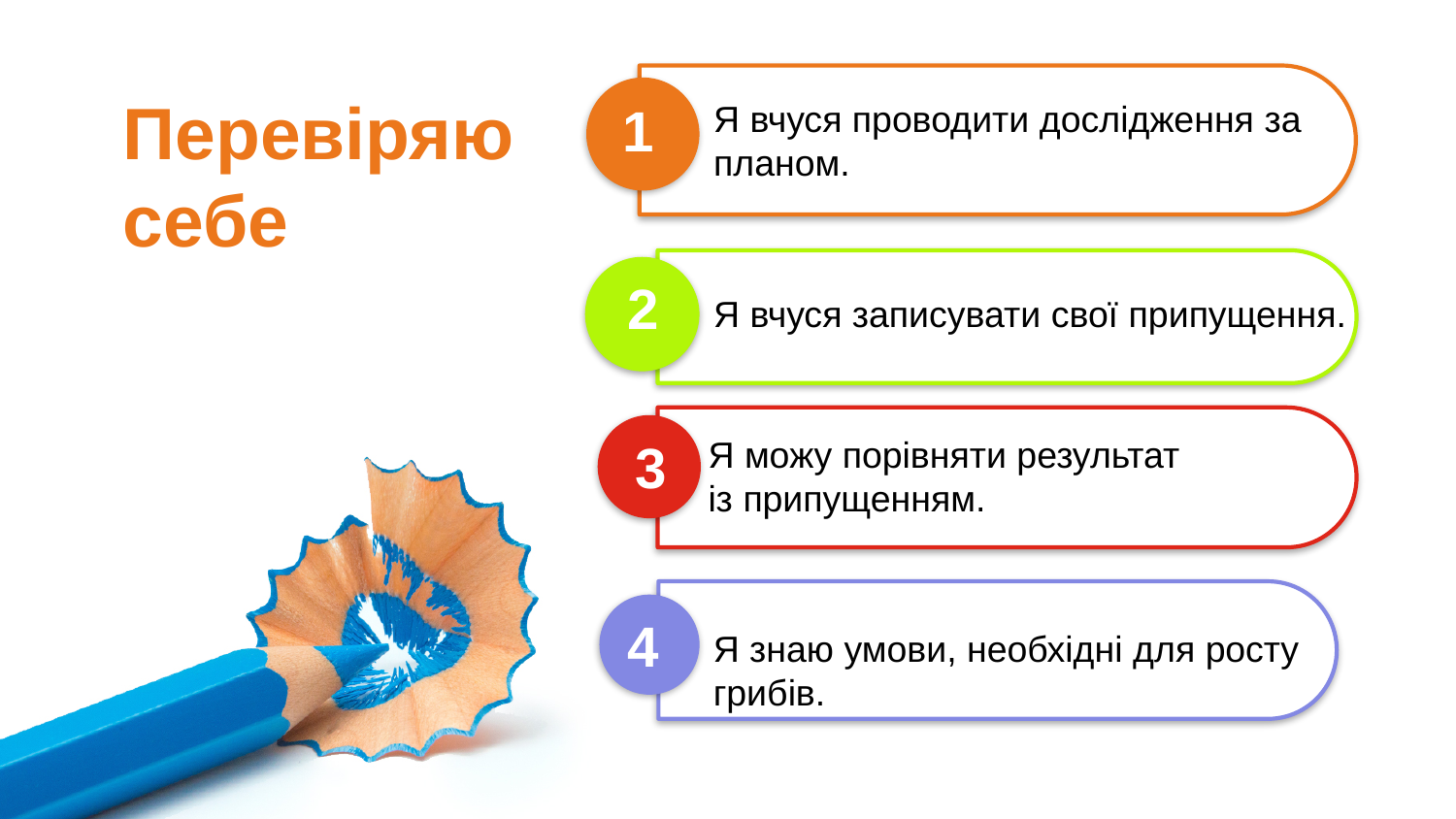

Перевіряю себе

1
Я вчуся проводити дослідження за планом.

2
Я вчуся записувати свої припущення.

Я можу порівняти результат
із припущенням.
3

4
Я знаю умови, необхідні для росту
грибів.